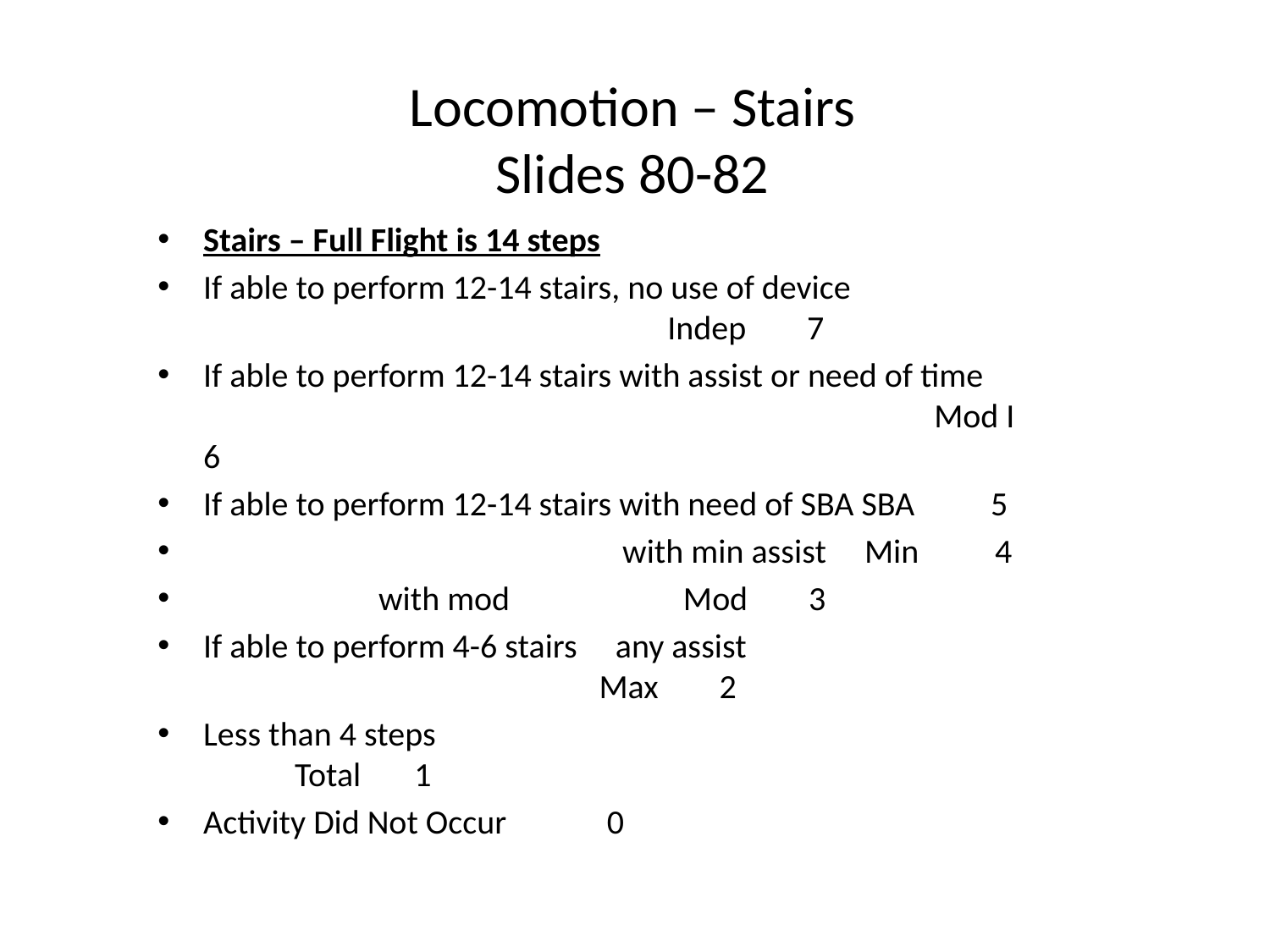

# Locomotion – Stairs Slides 80-82
Stairs – Full Flight is 14 steps
If able to perform 12-14 stairs, no use of device		       	                                                                            Indep        7
If able to perform 12-14 stairs with assist or need of time	                  	                                                                            Mod I       6
If able to perform 12-14 stairs with need of SBA SBA          5
                                                       with min assist     Min          4
			             with mod	             Mod        3
If able to perform 4-6 stairs     any assist			 	                                                                             Max        2
Less than 4 steps					 	                                                                             Total       1
Activity Did Not Occur				             0